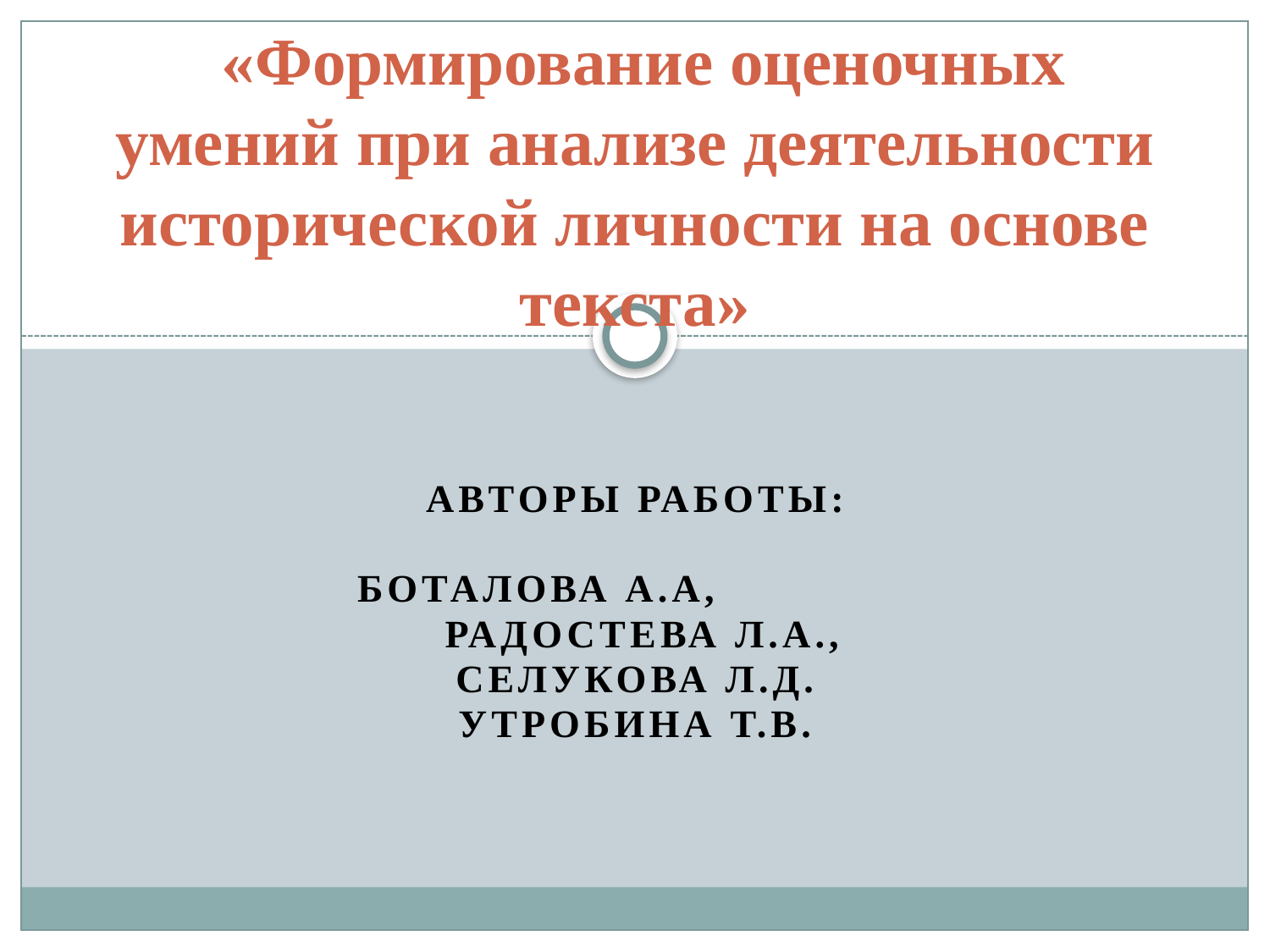

# «Формирование оценочных умений при анализе деятельности исторической личности на основе текста»
АВТОРЫ РАБОТЫ:

 БОТАЛОВА А.А,
  РАДОСТЕВА Л.А.,
СЕЛУКОВА Л.Д.
УТРОБИНА Т.В.